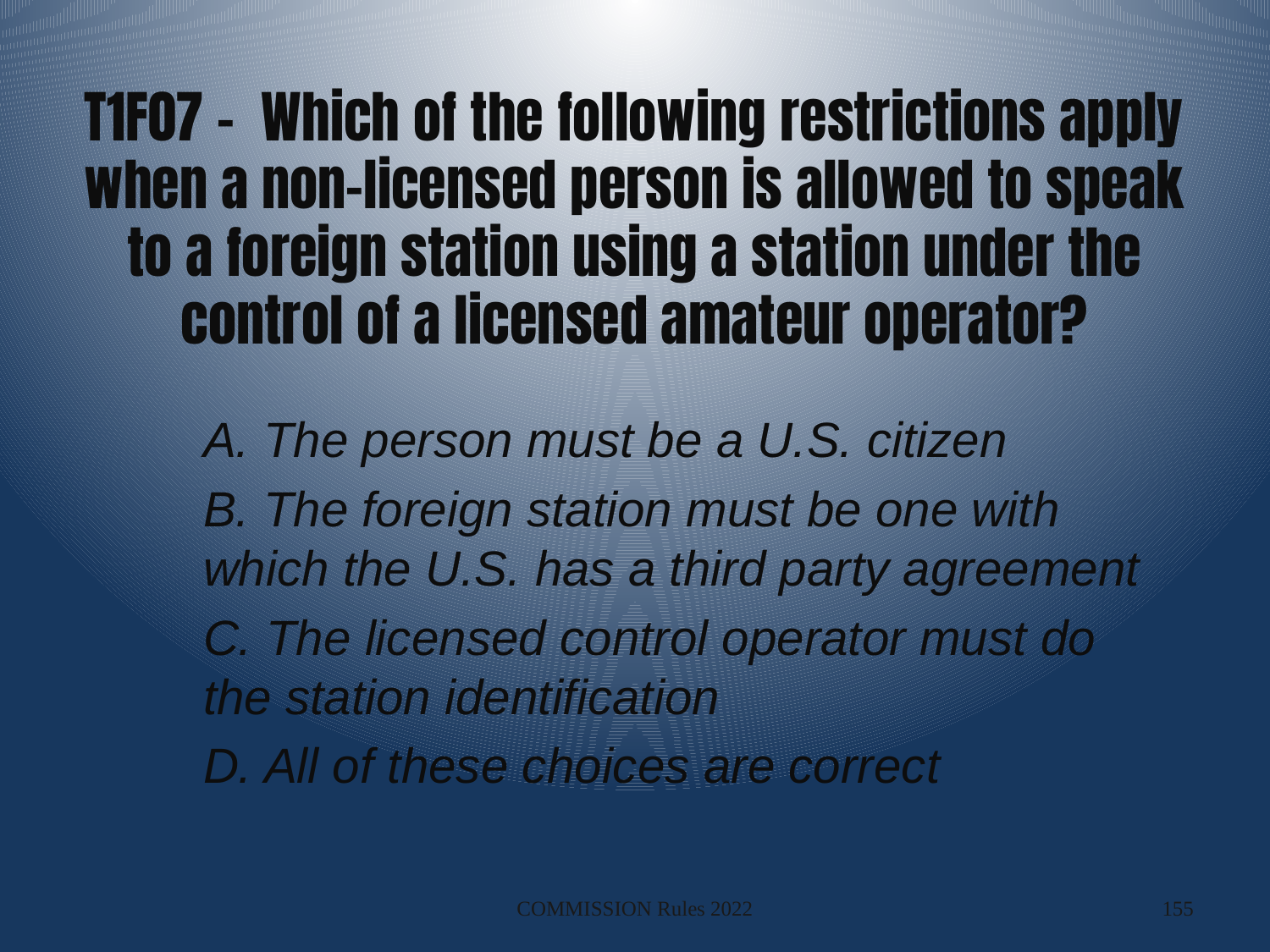

# T1F07 -  Which of the following restrictions apply when a non-licensed person is allowed to speak to a foreign station using a station under the control of a licensed amateur operator?
A. The person must be a U.S. citizen
B. The foreign station must be one with which the U.S. has a third party agreement
C. The licensed control operator must do the station identification
D. All of these choices are correct

COMMISSION Rules 2022
155